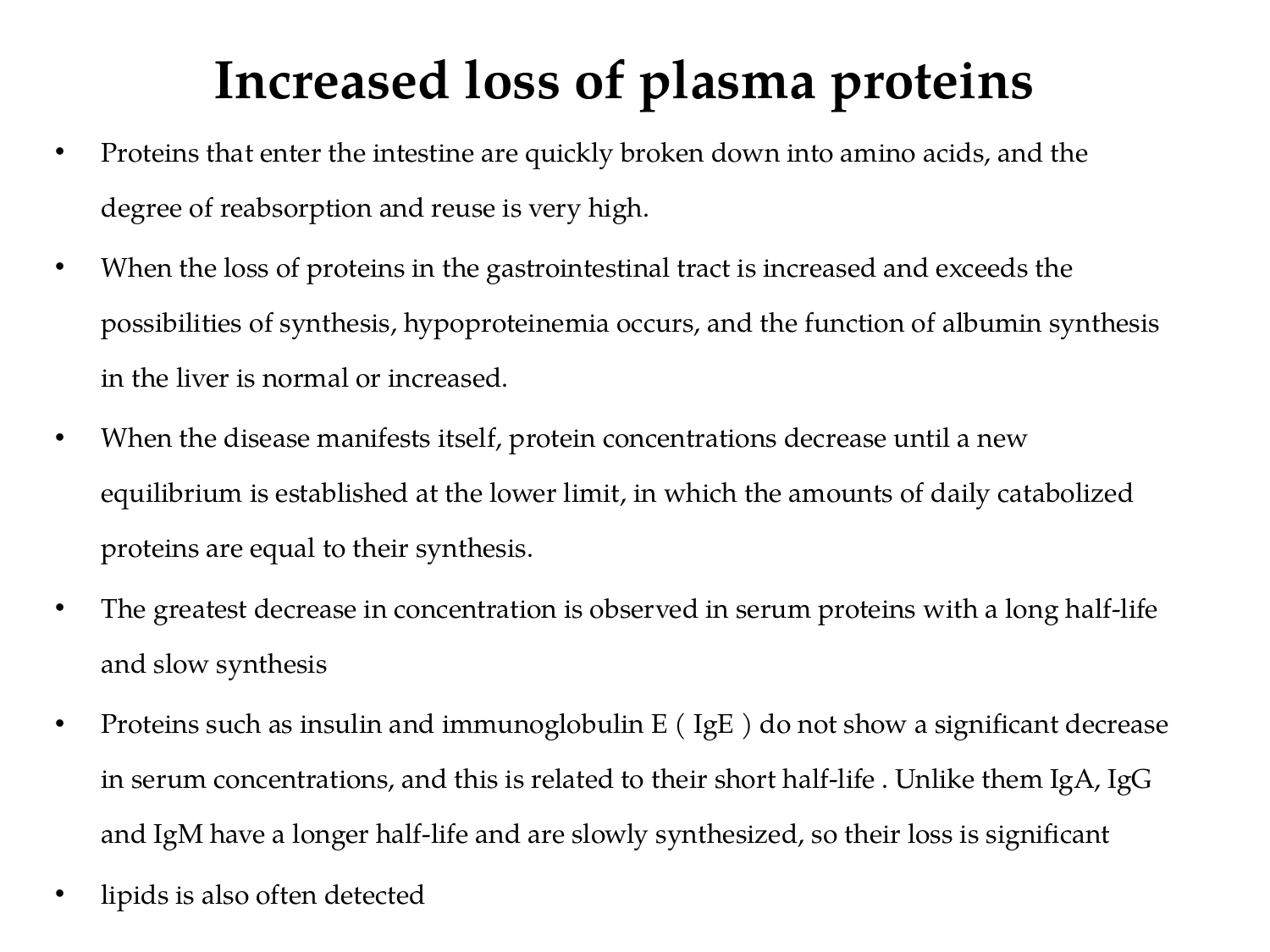

# Increased loss of plasma proteins
Proteins that enter the intestine are quickly broken down into amino acids, and the degree of reabsorption and reuse is very high.
When the loss of proteins in the gastrointestinal tract is increased and exceeds the possibilities of synthesis, hypoproteinemia occurs, and the function of albumin synthesis in the liver is normal or increased.
When the disease manifests itself, protein concentrations decrease until a new equilibrium is established at the lower limit, in which the amounts of daily catabolized proteins are equal to their synthesis.
The greatest decrease in concentration is observed in serum proteins with a long half-life and slow synthesis
Proteins such as insulin and immunoglobulin E ( IgE ) do not show a significant decrease in serum concentrations, and this is related to their short half-life . Unlike them IgA, IgG and IgM have a longer half-life and are slowly synthesized, so their loss is significant
lipids is also often detected